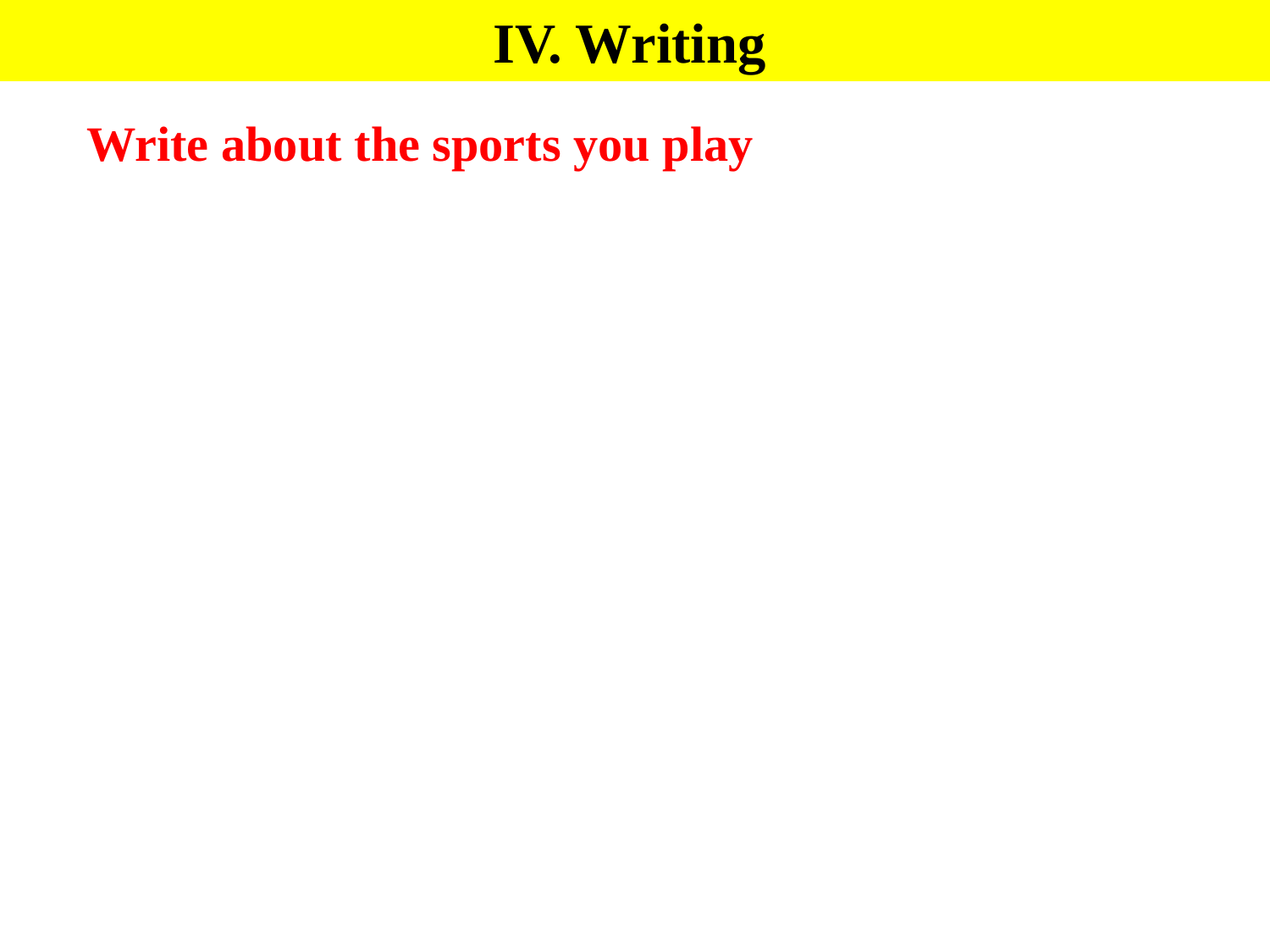

IV. Writing
Write about the sports you play